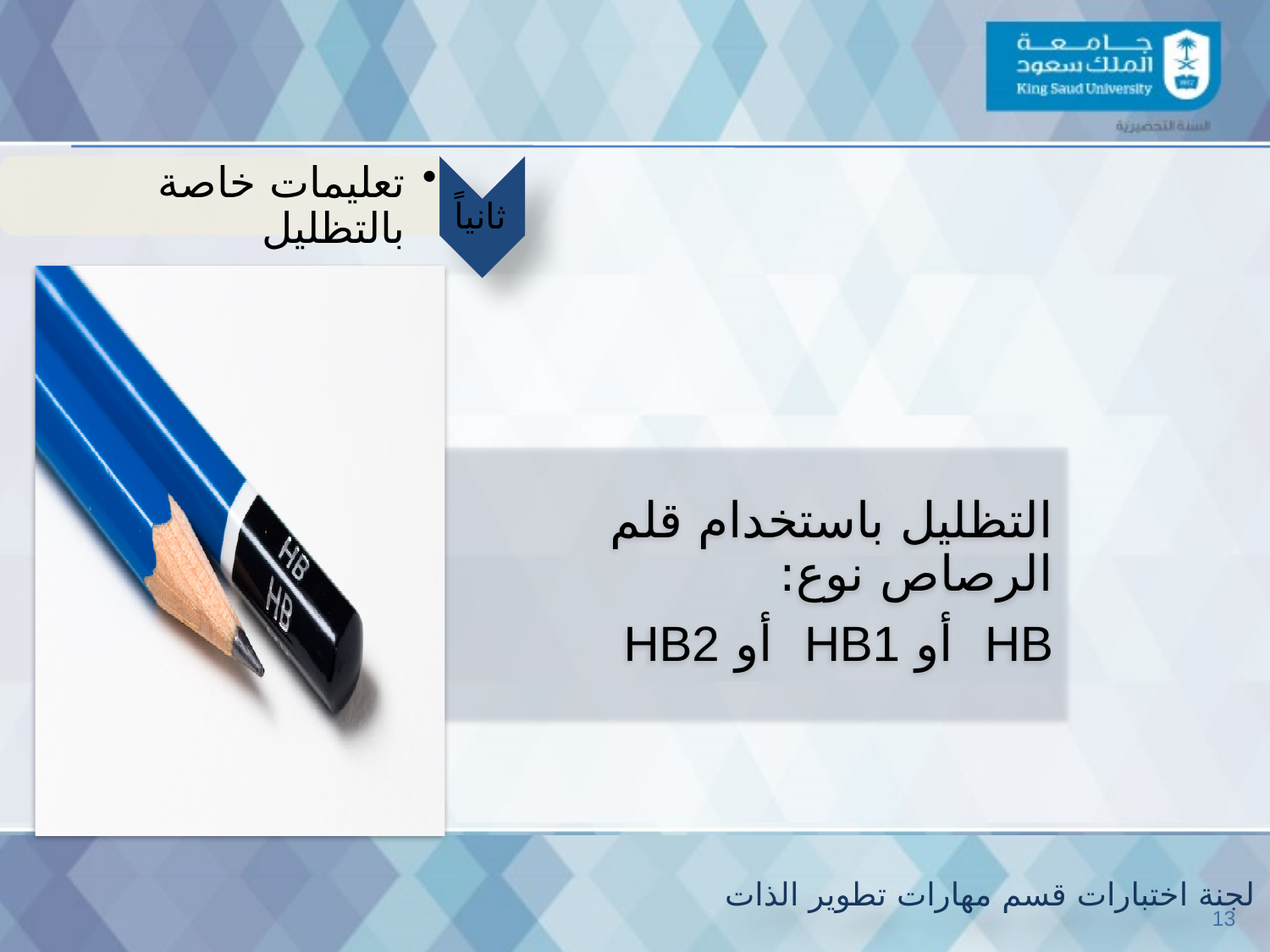

ثانياً
تعليمات خاصة بالتظليل
التظليل باستخدام قلم الرصاص نوع:
HB  أو HB1  أو HB2
13